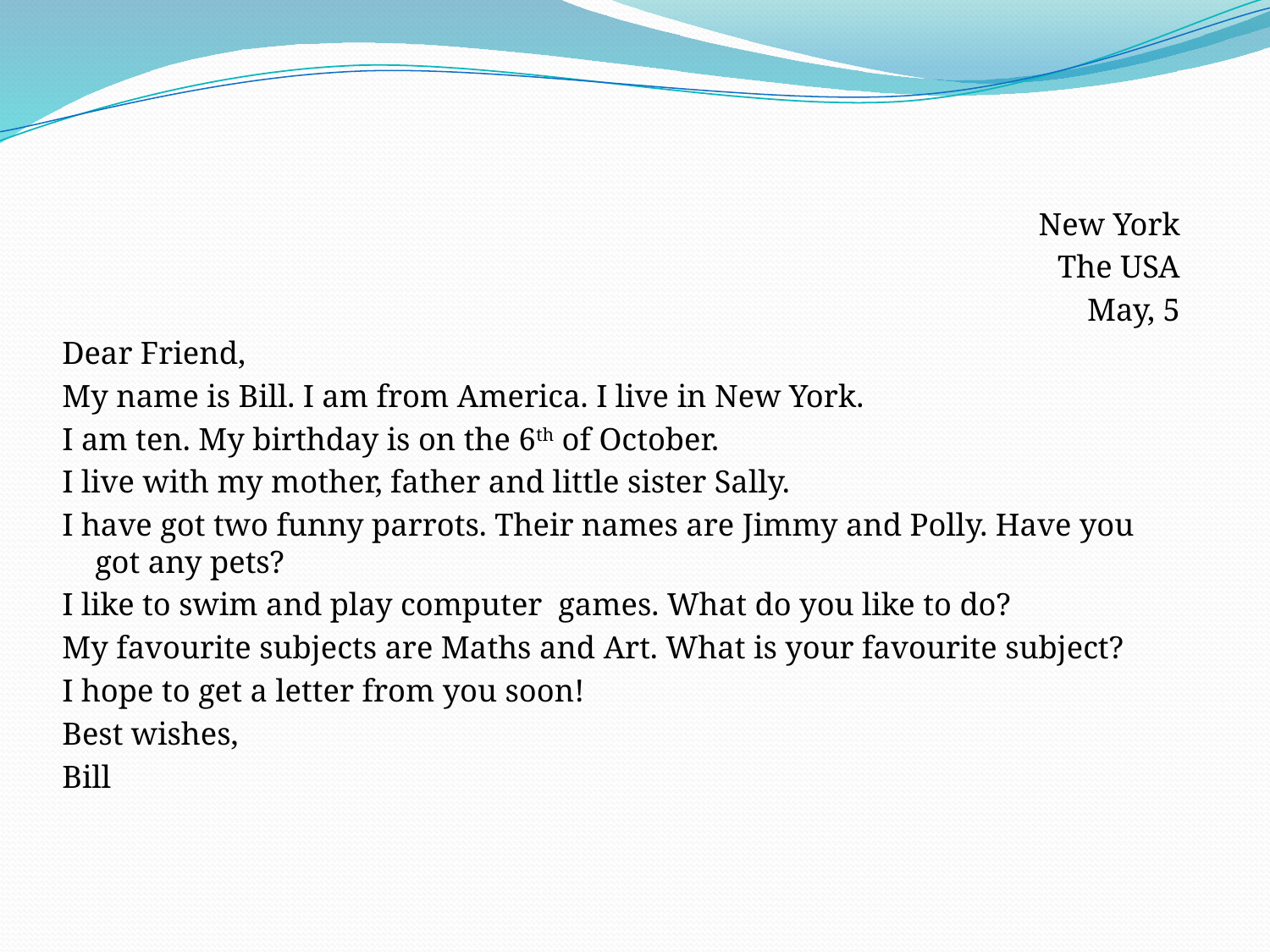

New York
The USA
May, 5
Dear Friend,
My name is Bill. I am from America. I live in New York.
I am ten. My birthday is on the 6th of October.
I live with my mother, father and little sister Sally.
I have got two funny parrots. Their names are Jimmy and Polly. Have you got any pets?
I like to swim and play computer  games. What do you like to do?
My favourite subjects are Maths and Art. What is your favourite subject?
I hope to get a letter from you soon!
Best wishes,
Bill